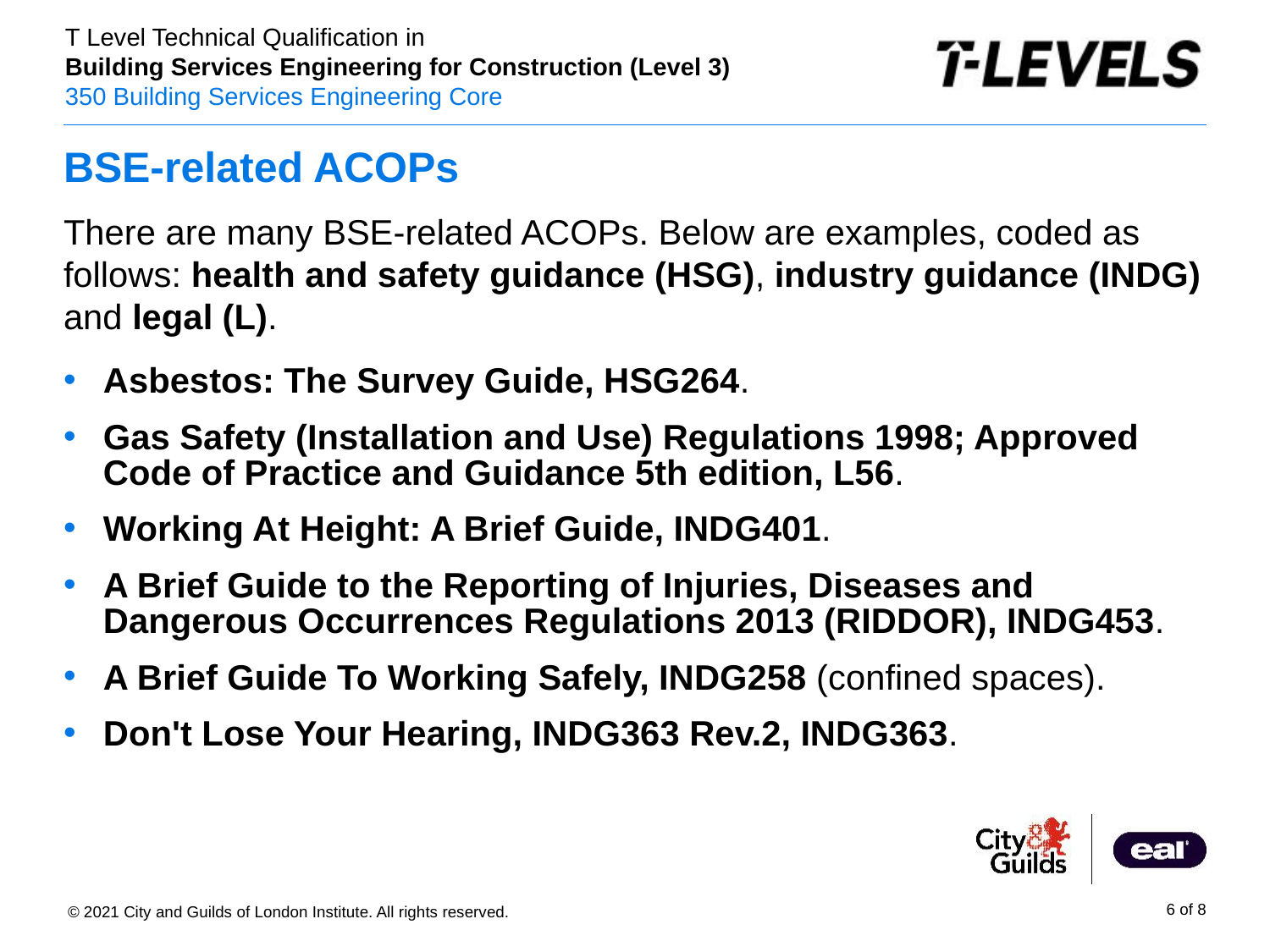

# BSE-related ACOPs
There are many BSE-related ACOPs. Below are examples, coded as follows: health and safety guidance (HSG), industry guidance (INDG) and legal (L).
Asbestos: The Survey Guide, HSG264.
Gas Safety (Installation and Use) Regulations 1998; Approved Code of Practice and Guidance 5th edition, L56.
Working At Height: A Brief Guide, INDG401.
A Brief Guide to the Reporting of Injuries, Diseases and Dangerous Occurrences Regulations 2013 (RIDDOR), INDG453.
A Brief Guide To Working Safely, INDG258 (confined spaces).
Don't Lose Your Hearing, INDG363 Rev.2, INDG363.